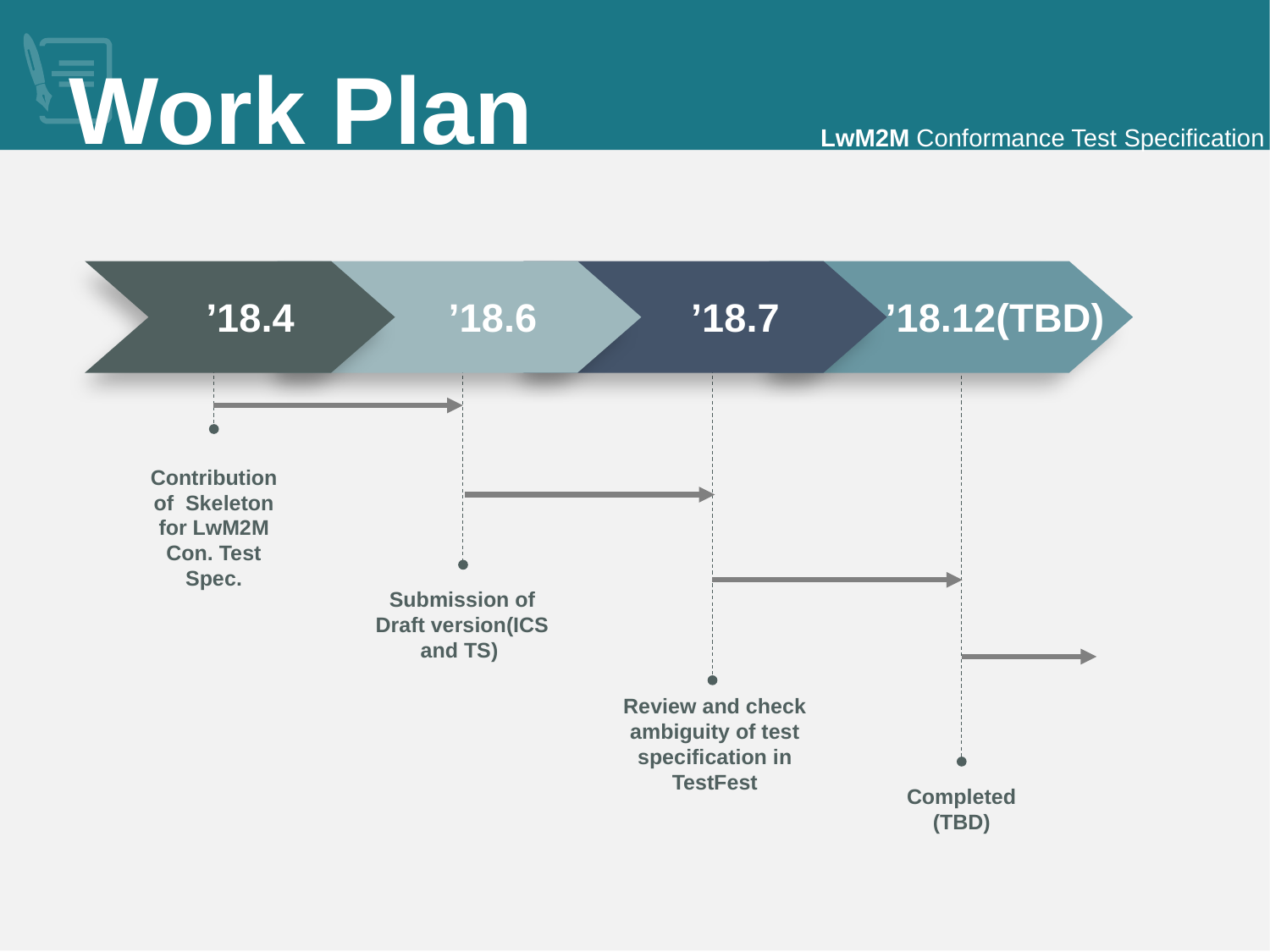

Work Plan
#
LwM2M Conformance Test Specification

’18.4
’18.6
’18.7
’18.12(TBD)

Submission of Draft version(ICS and TS)

Contribution of  Skeleton for LwM2M Con. Test Spec.

Completed (TBD)
Review and check ambiguity of test specification in TestFest
12